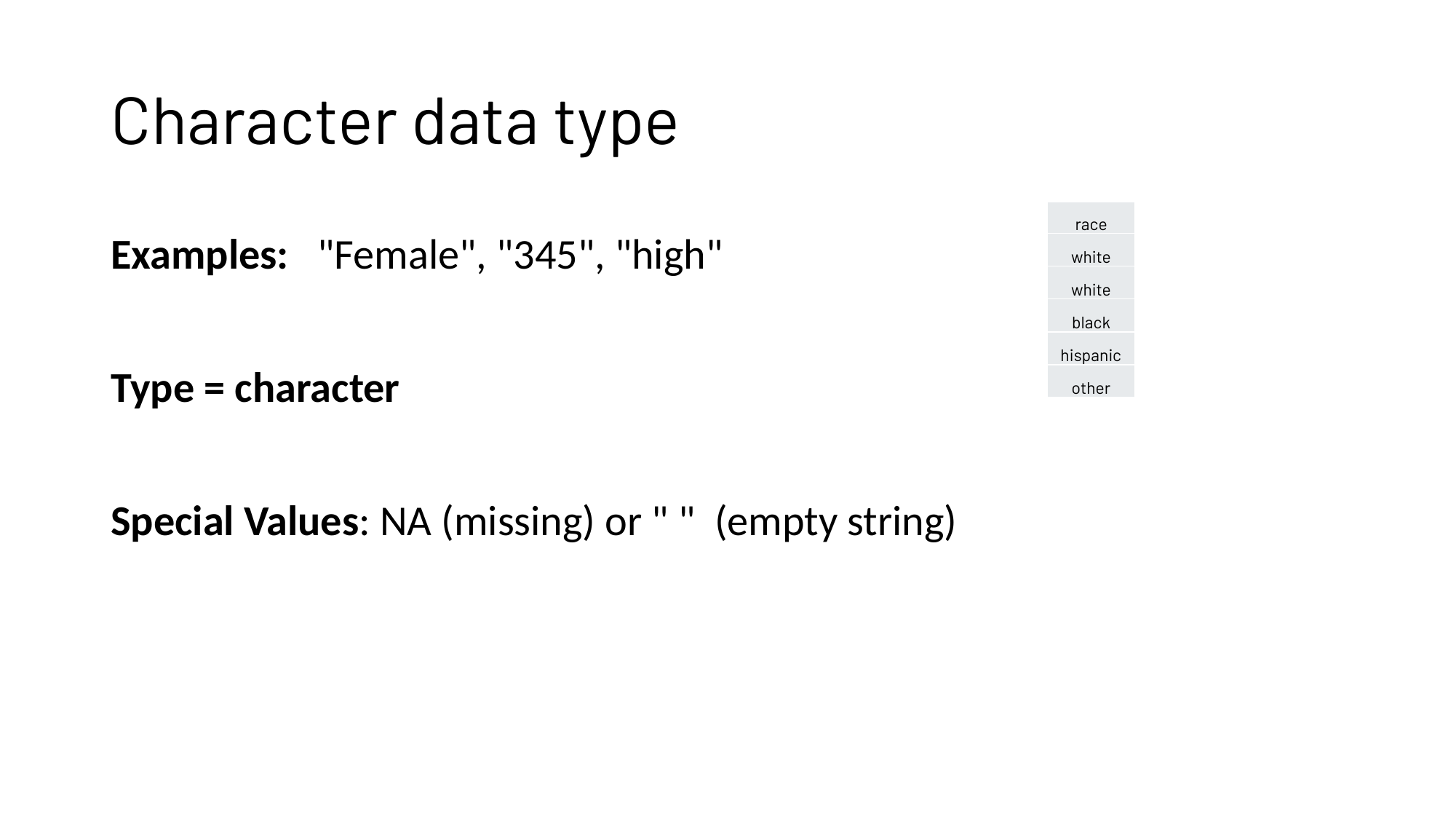

# Character data type
| race |
| --- |
| white |
| white |
| black |
| hispanic |
| other |
Examples:   "Female", "345", "high"

Type = character

Special Values: NA (missing) or " "  (empty string)